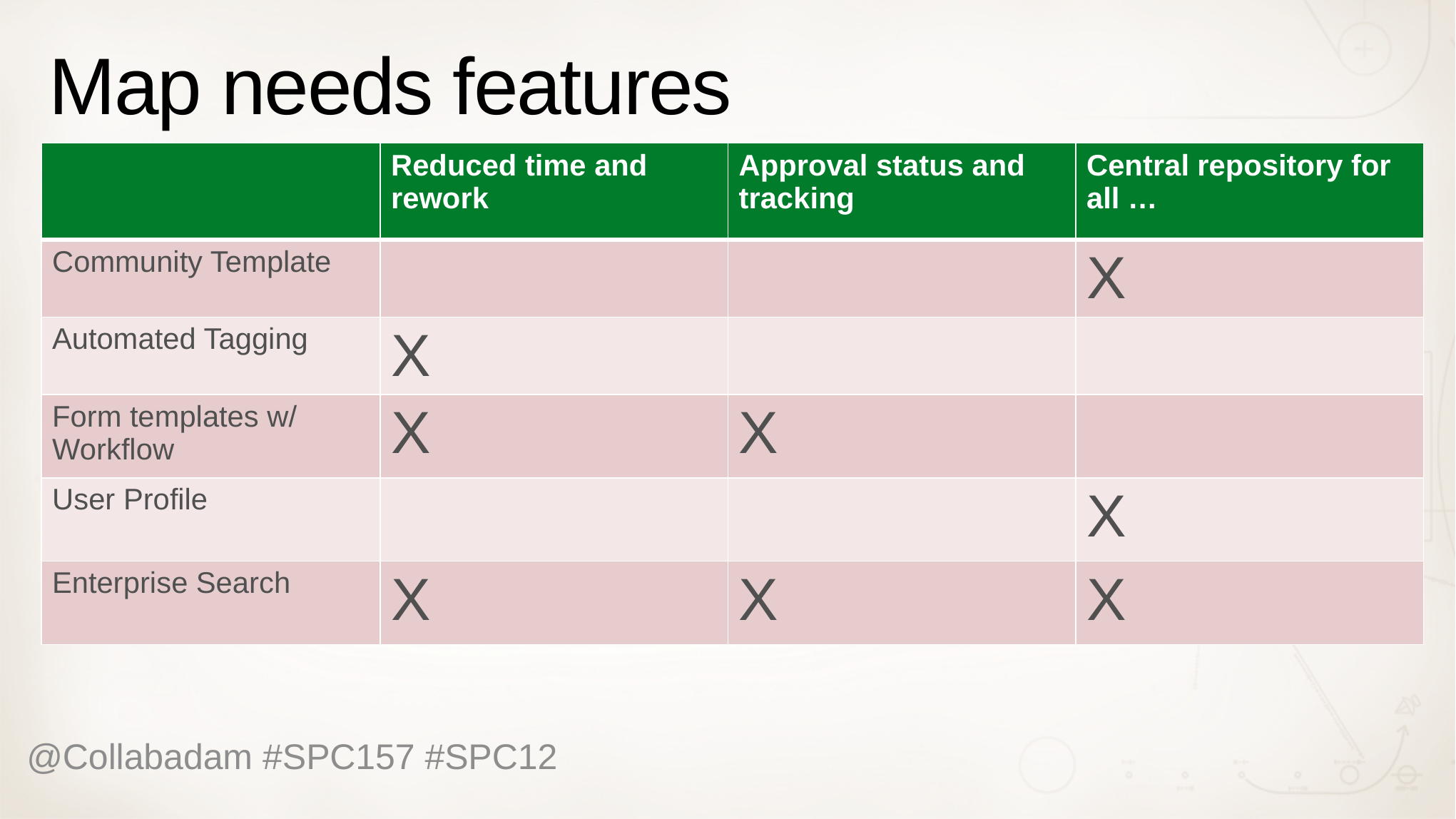

# Map needs features
|  | Reduced time and rework | Approval status and tracking | Central repository for all … |
| --- | --- | --- | --- |
| Community Template |  |  | X |
| Automated Tagging | X |  |  |
| Form templates w/ Workflow | X | X |  |
| User Profile |  |  | X |
| Enterprise Search | X | X | X |